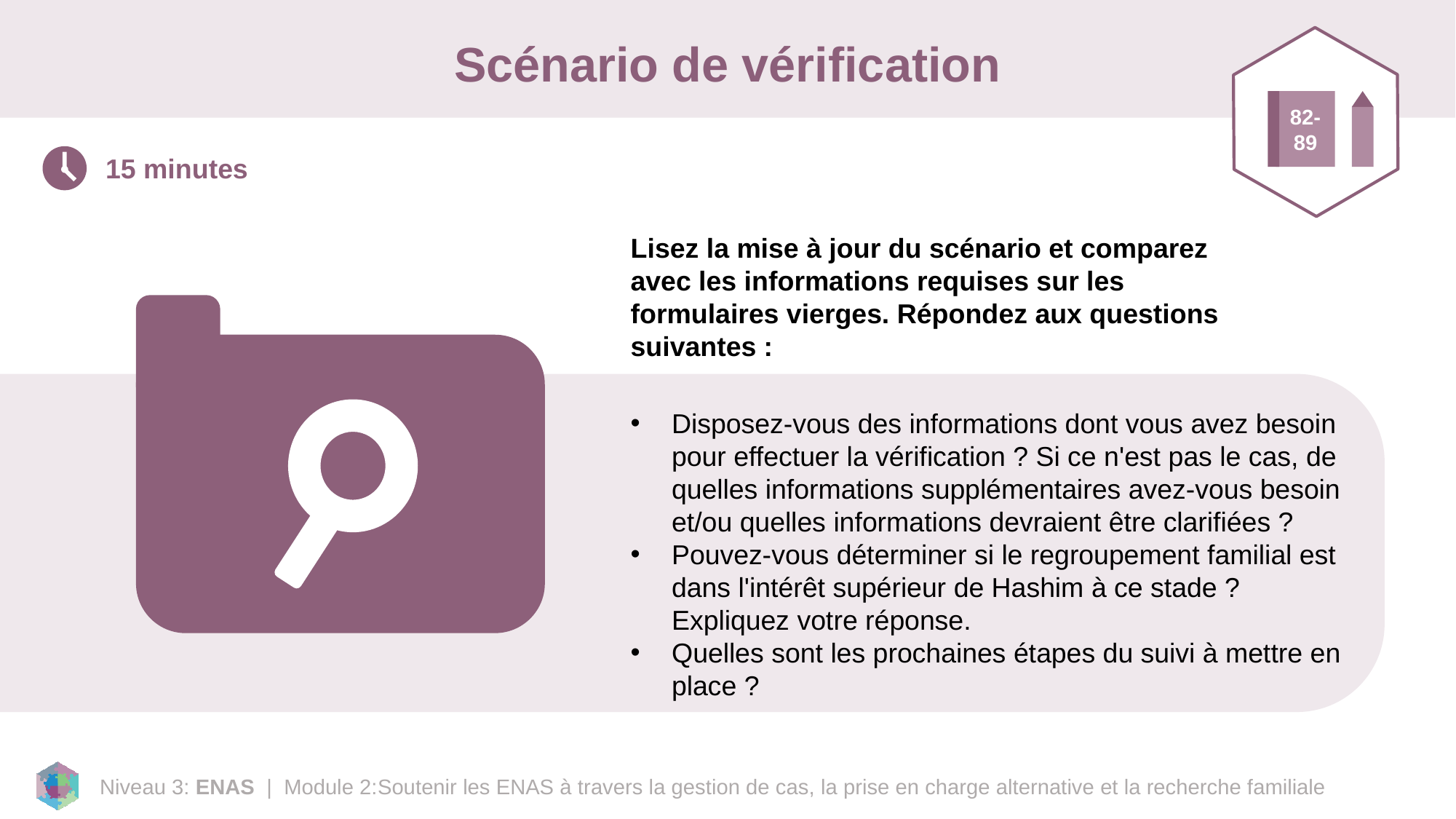

# Scénario de vérification

82-89

15 minutes

Lisez la mise à jour du scénario et comparez avec les informations requises sur les formulaires vierges. Répondez aux questions suivantes :

Disposez-vous des informations dont vous avez besoin pour effectuer la vérification ? Si ce n'est pas le cas, de quelles informations supplémentaires avez-vous besoin et/ou quelles informations devraient être clarifiées ?
Pouvez-vous déterminer si le regroupement familial est dans l'intérêt supérieur de Hashim à ce stade ? Expliquez votre réponse.
Quelles sont les prochaines étapes du suivi à mettre en place ?